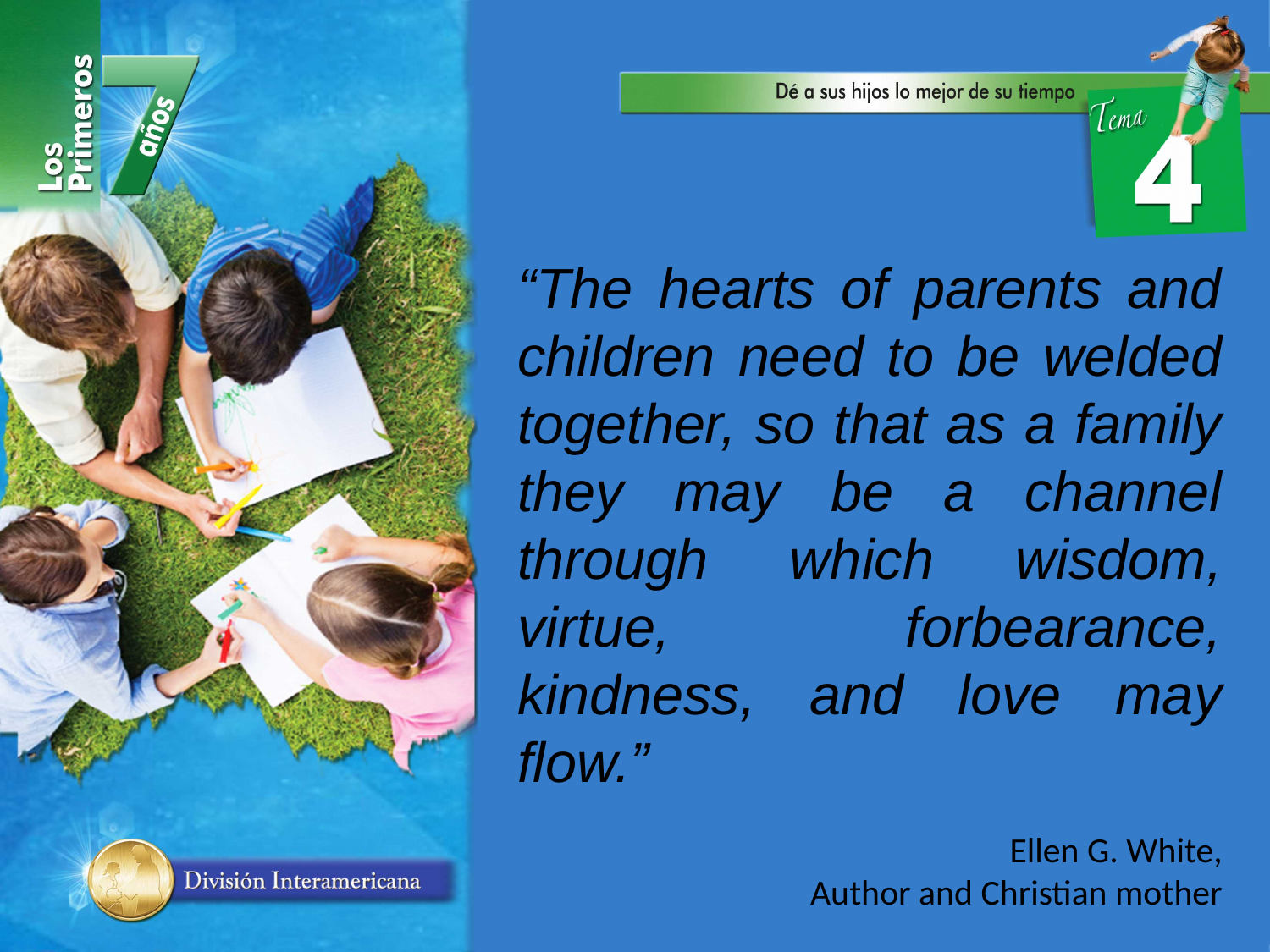

“The hearts of parents and children need to be welded together, so that as a family they may be a channel through which wisdom, virtue, forbearance, kindness, and love may flow.”

Ellen G. White,
Author and Christian mother